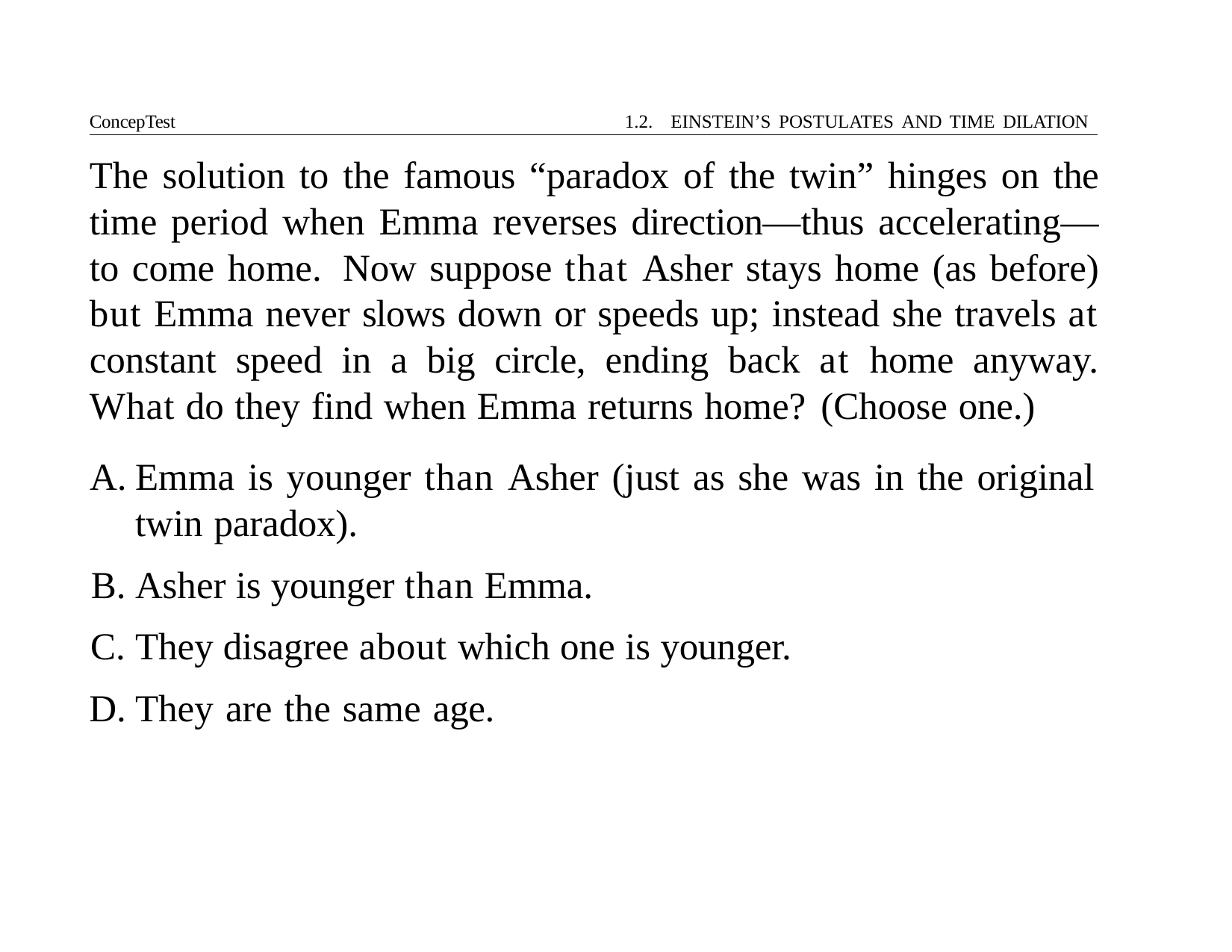

ConcepTest	1.2.  EINSTEIN’S POSTULATES AND TIME DILATION

The solution to the famous “paradox of the twin” hinges on the time period when Emma reverses direction—thus accelerating— to come home.  Now suppose that Asher stays home (as before) but Emma never slows down or speeds up; instead she travels at constant speed in a big circle, ending back at home anyway. What do they find when Emma returns home? (Choose one.)
Emma is younger than Asher (just as she was in the original twin paradox).
Asher is younger than Emma.
They disagree about which one is younger.
They are the same age.